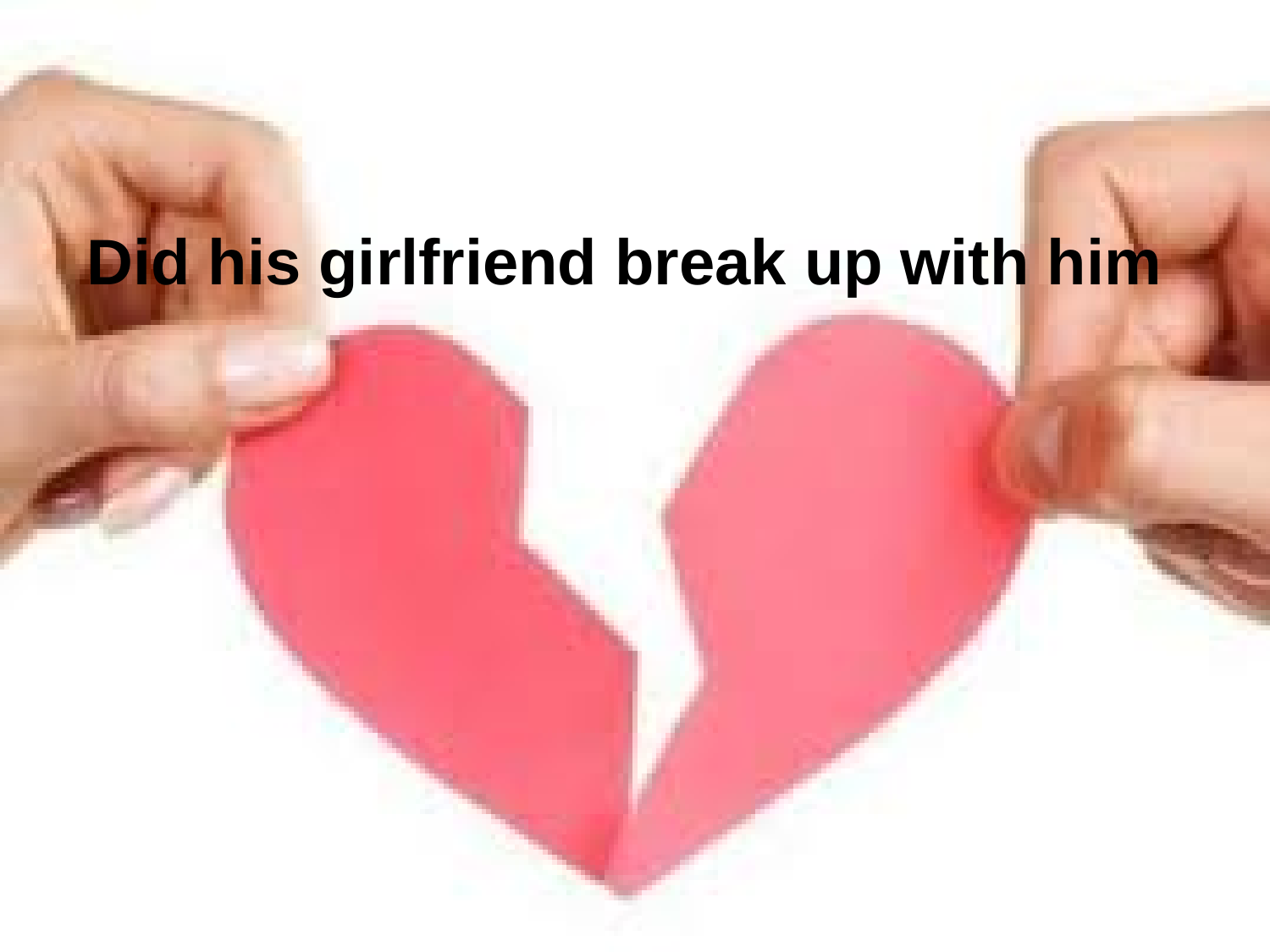

# Did his girlfriend break up with him